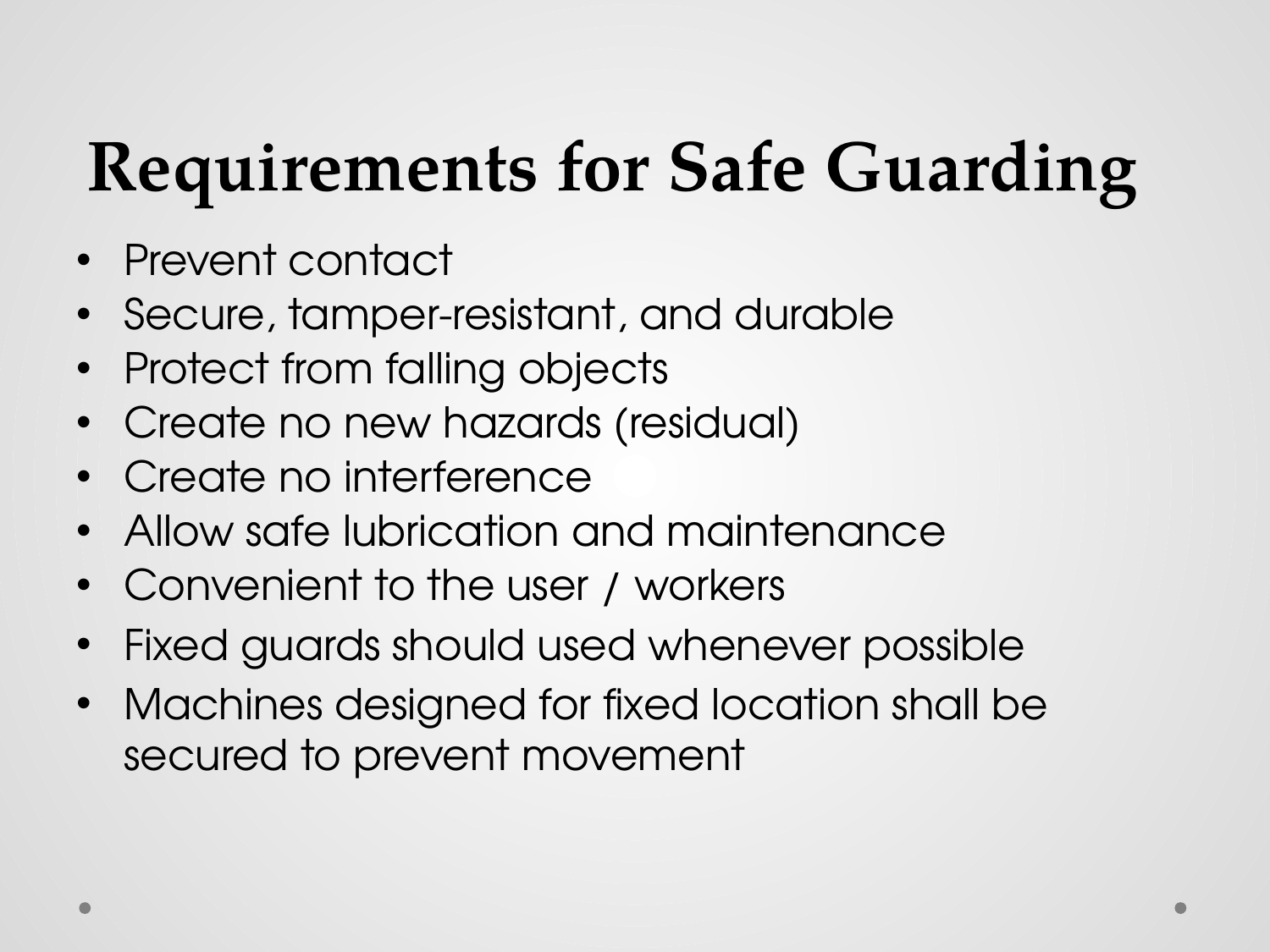

# Requirements for Safe Guarding
Prevent contact
Secure, tamper-resistant, and durable
Protect from falling objects
Create no new hazards (residual)
Create no interference
Allow safe lubrication and maintenance
Convenient to the user / workers
Fixed guards should used whenever possible
Machines designed for fixed location shall be secured to prevent movement